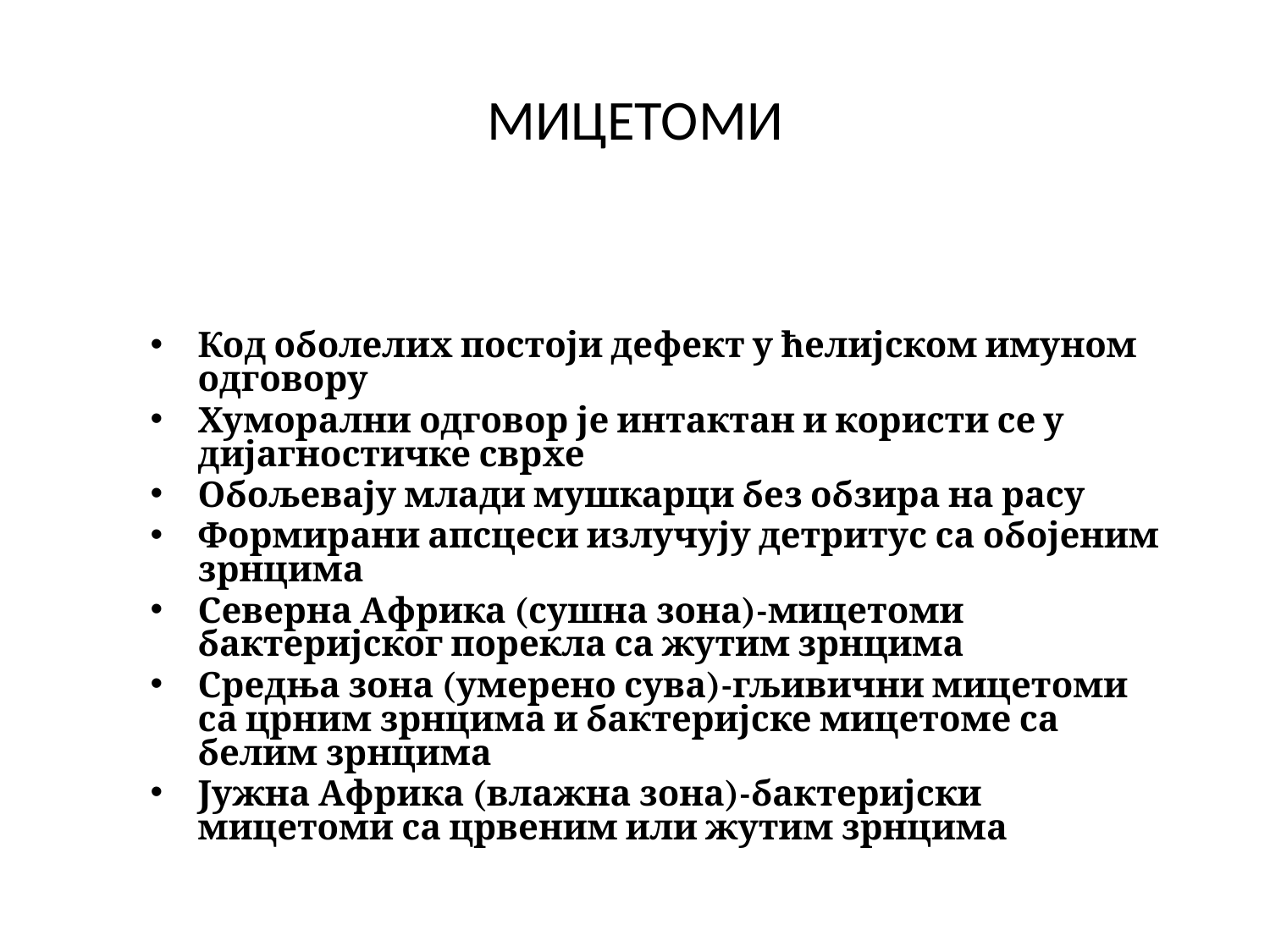

# МИЦЕТОМИ

Код оболелих постоји дефект у ћелијском имуном одговору
Хуморални одговор је интактан и користи се у дијагностичке сврхе
Обољевају млади мушкарци без обзира на расу
Формирани апсцеси излучују детритус са обојеним зрнцима
Северна Африка (сушна зона)-мицетоми бактеријског порекла са жутим зрнцима
Средња зона (умерено сува)-гљивични мицетоми са црним зрнцима и бактеријске мицетоме са белим зрнцима
Јужна Африка (влажна зона)-бактеријски мицетоми са црвеним или жутим зрнцима